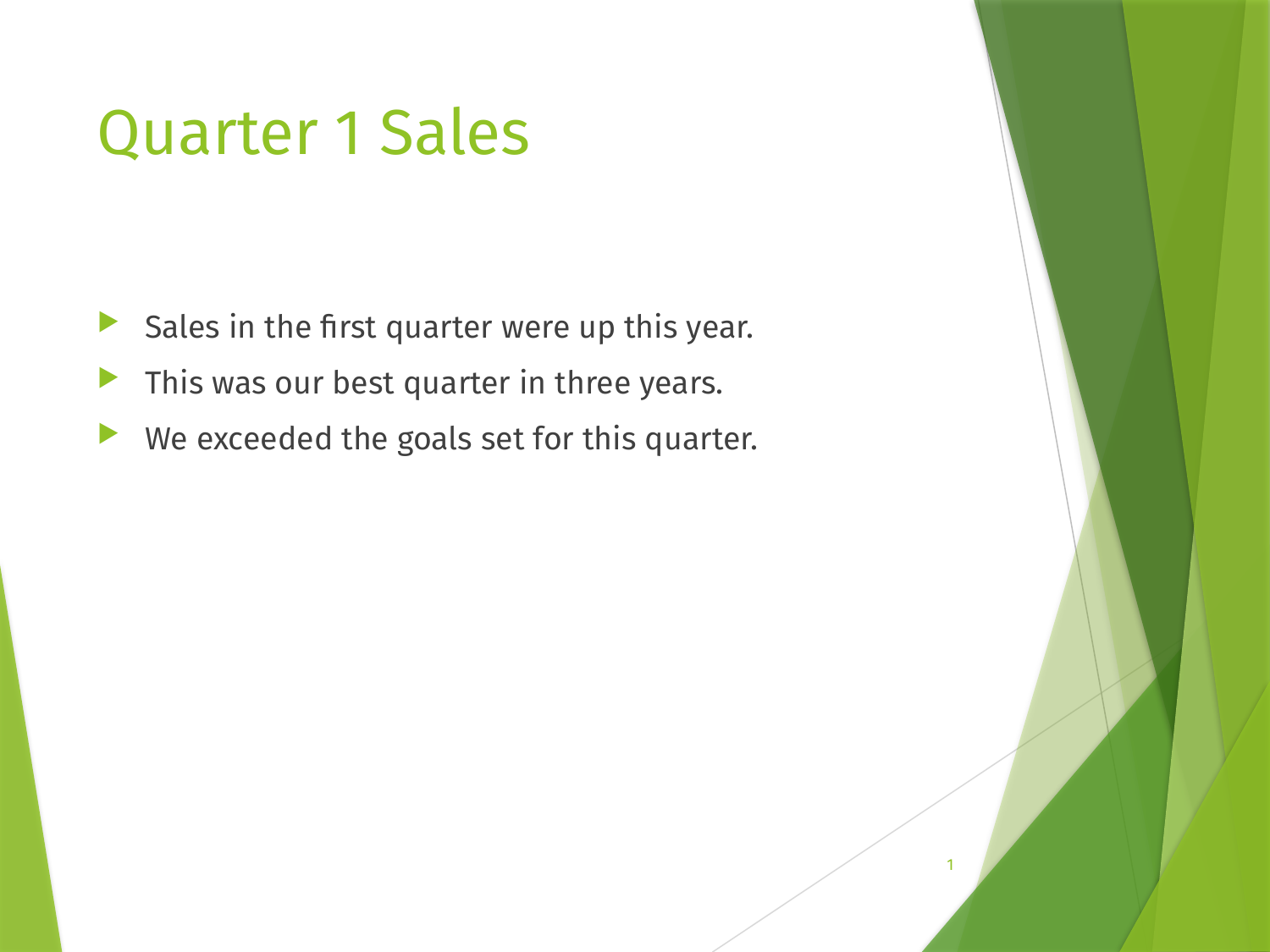

# Quarter 1 Sales
Sales in the first quarter were up this year.
This was our best quarter in three years.
We exceeded the goals set for this quarter.
1